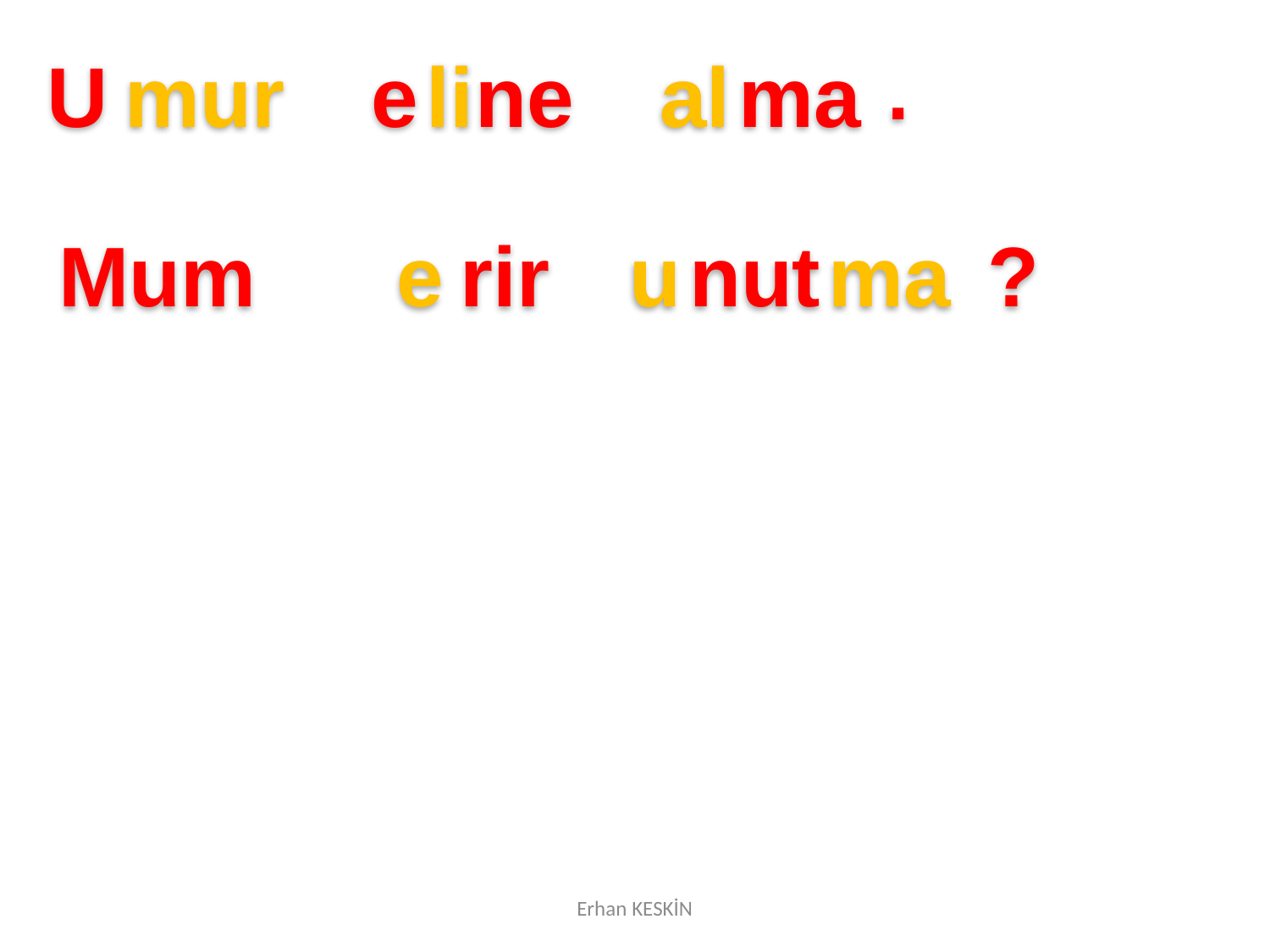

U
mur
e
li
ne
al
ma
.
Mum
e
rir
u
nut
ma
?
Erhan KESKİN